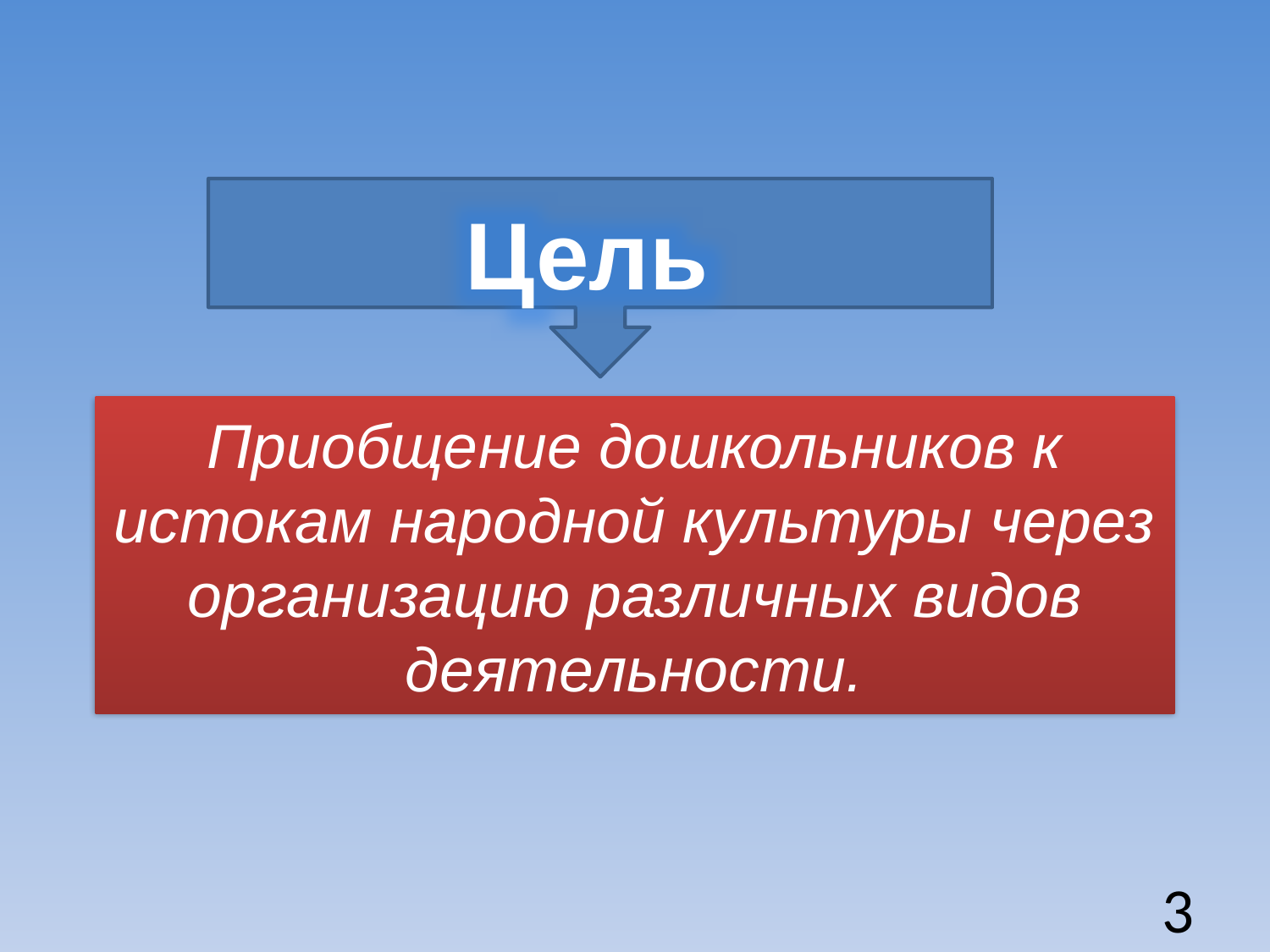

Цель
# Приобщение дошкольников к истокам народной культуры через организацию различных видов деятельности.

3